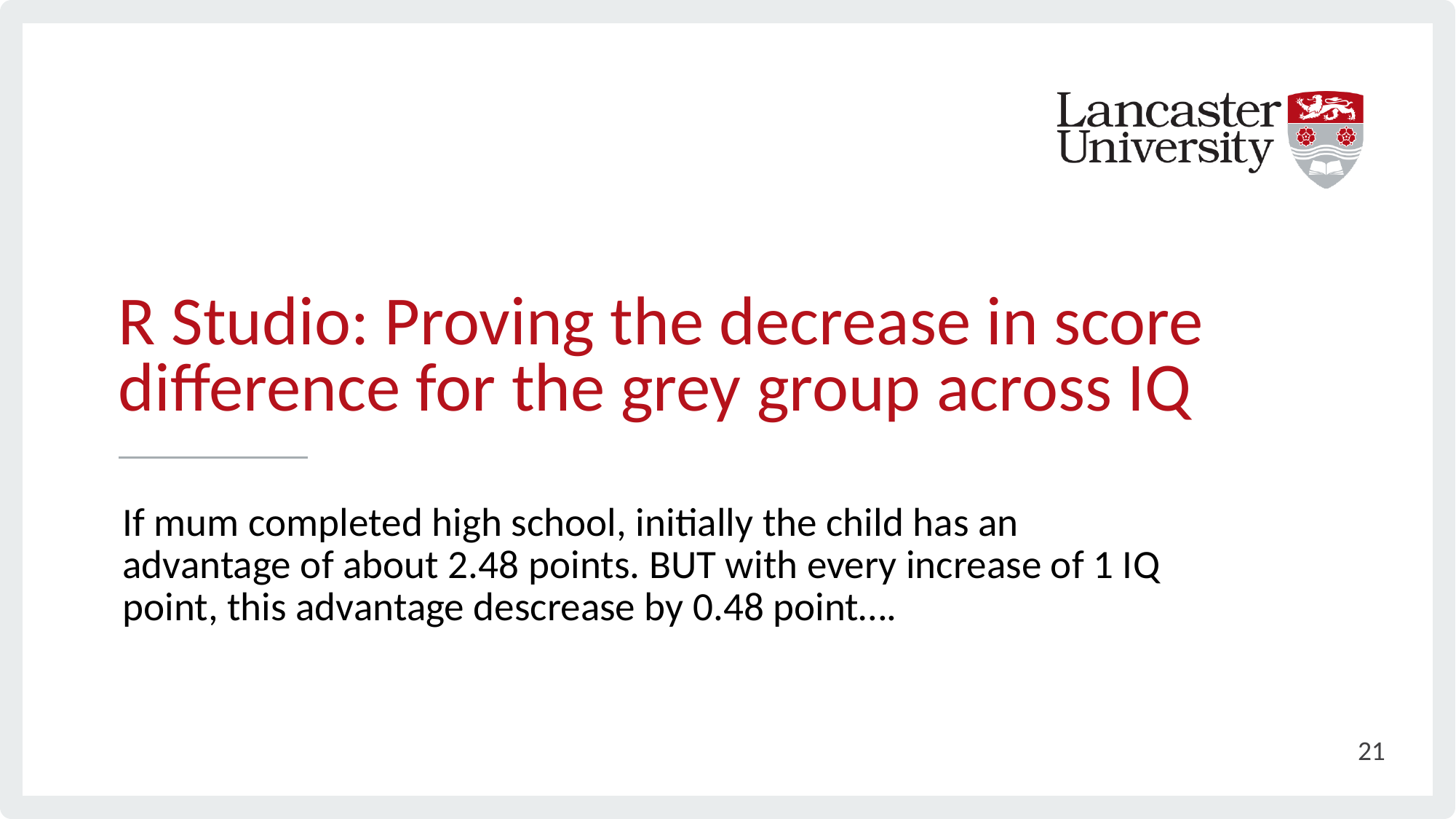

# R Studio: Proving the decrease in score difference for the grey group across IQ
If mum completed high school, initially the child has an advantage of about 2.48 points. BUT with every increase of 1 IQ point, this advantage descrease by 0.48 point….
21